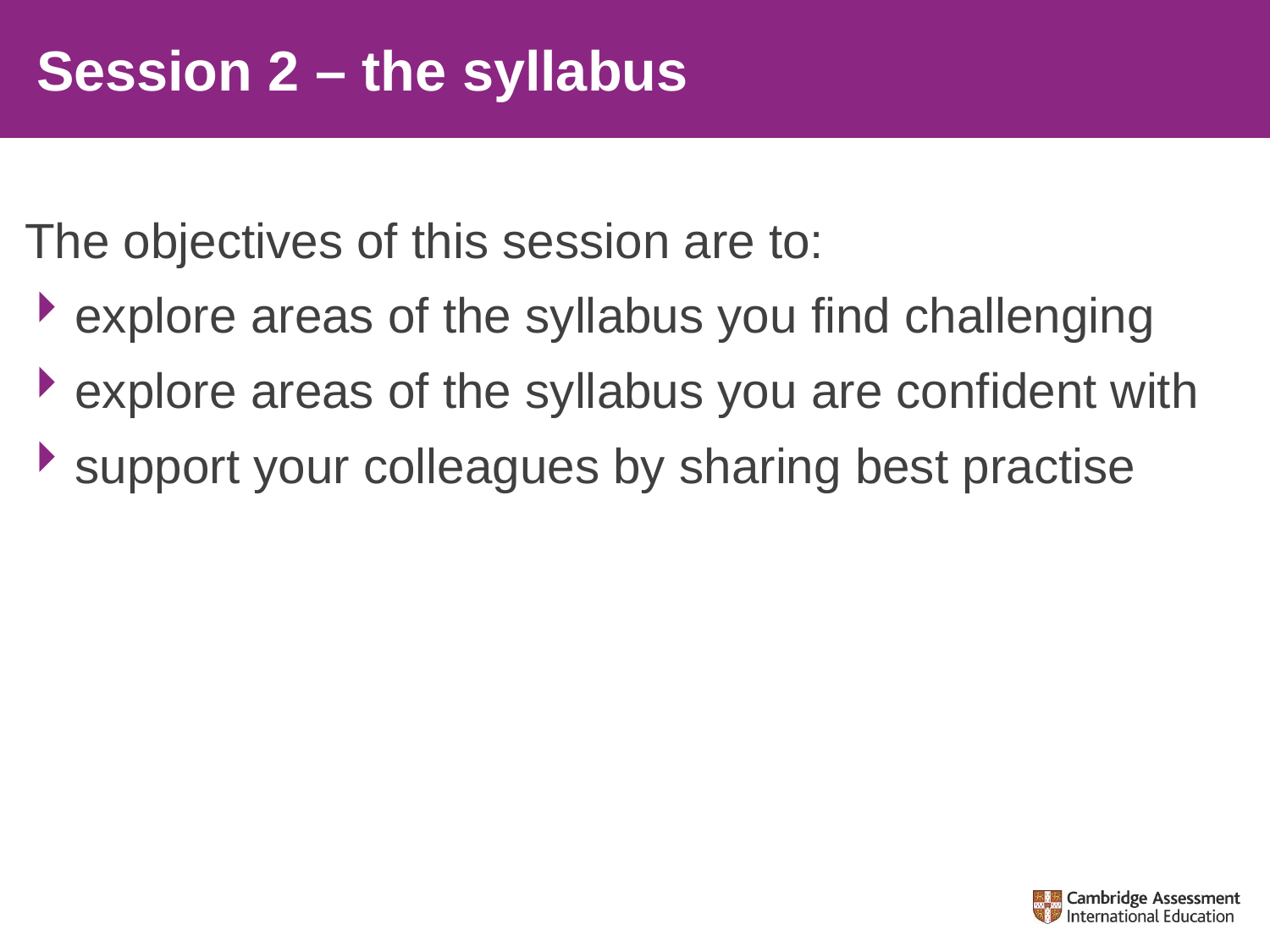

# Session 2 – the syllabus
The objectives of this session are to:
explore areas of the syllabus you find challenging
explore areas of the syllabus you are confident with
support your colleagues by sharing best practise